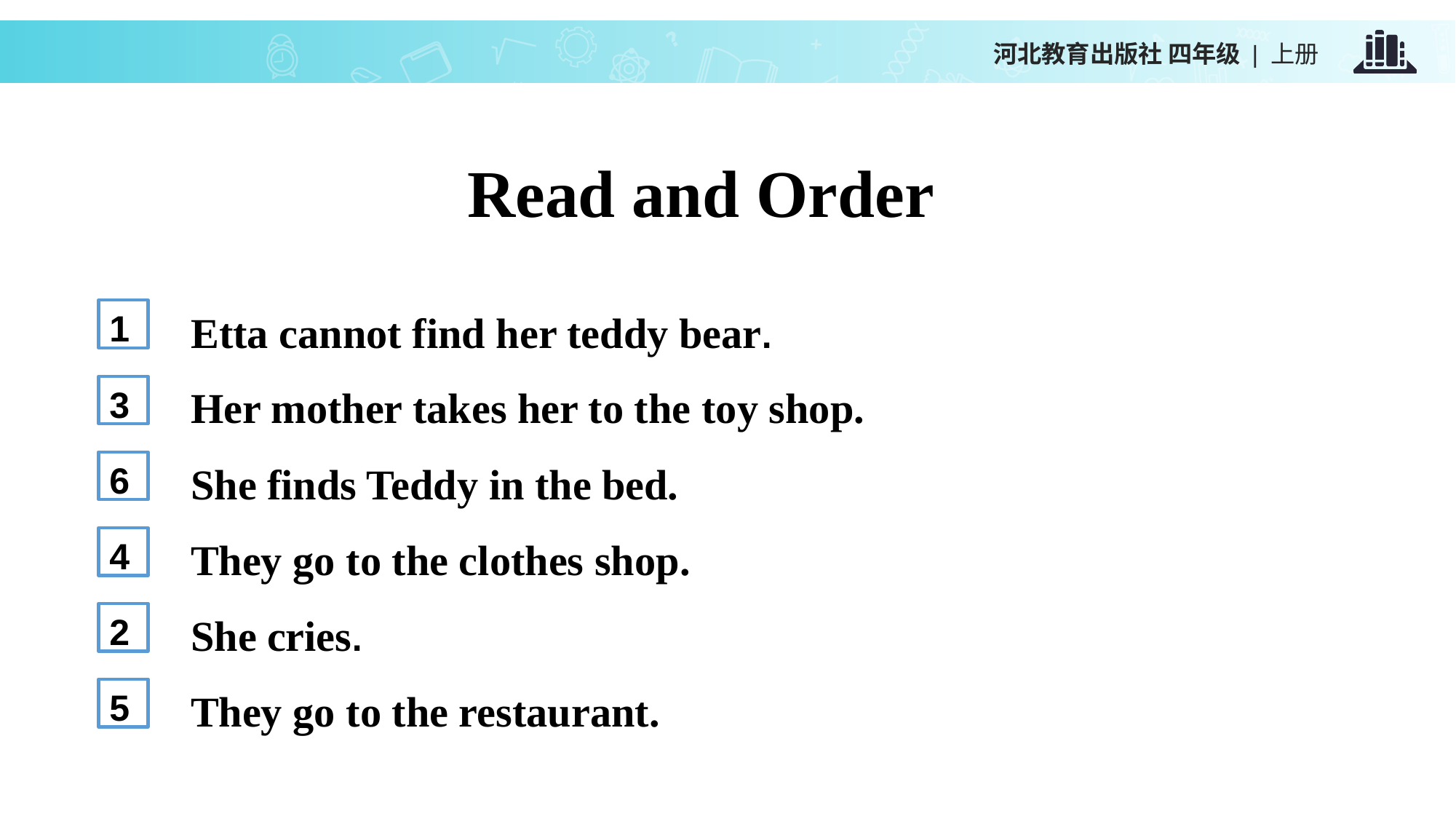

Read and Order
1
Etta cannot find her teddy bear.
Her mother takes her to the toy shop.
3
6
She finds Teddy in the bed.
4
They go to the clothes shop.
2
She cries.
5
They go to the restaurant.